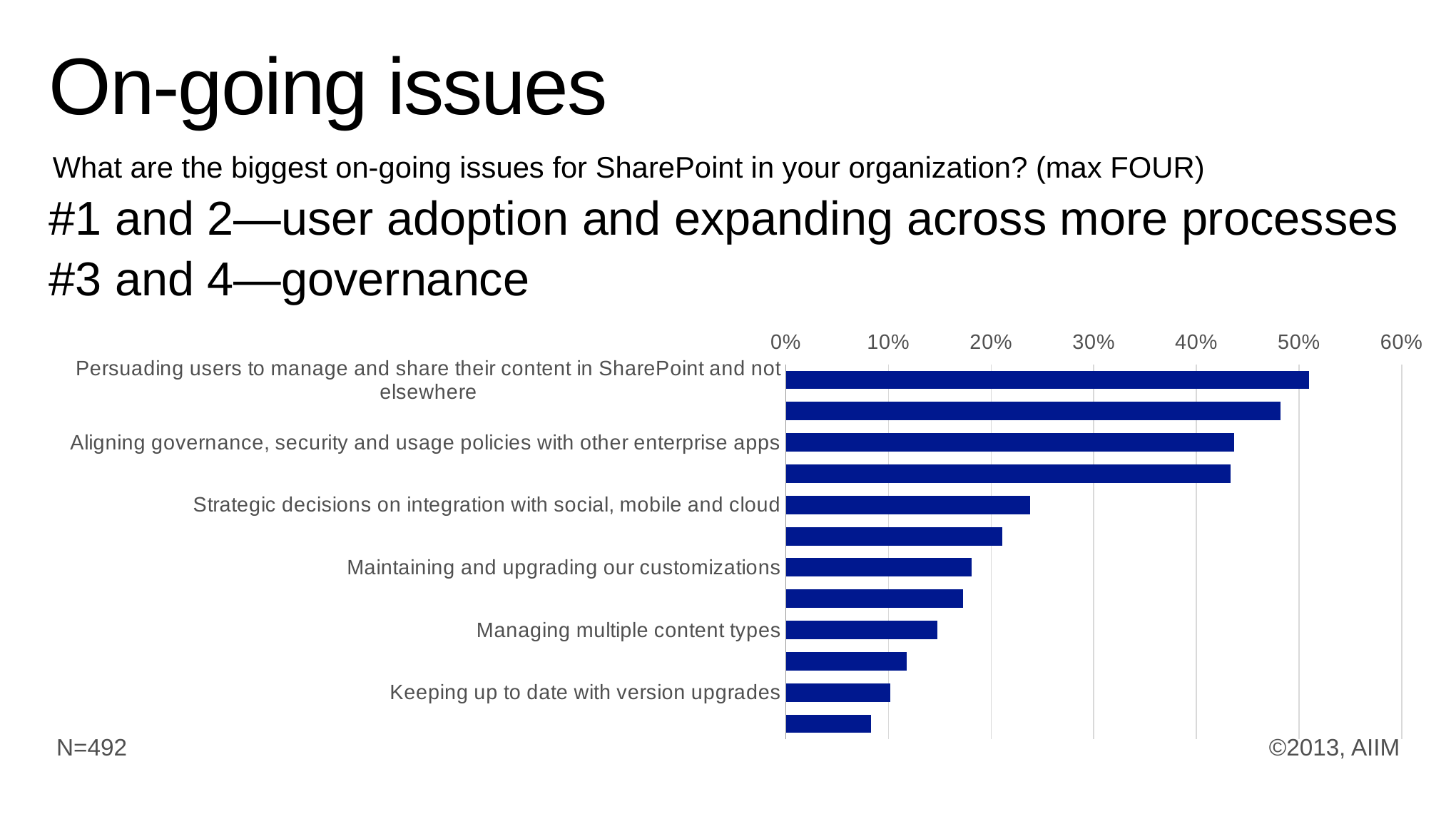

# On-going issues
What are the biggest on-going issues for SharePoint in your organization? (max FOUR)
#1 and 2—user adoption and expanding across more processes
#3 and 4—governance

### Chart

| Category |  |
|---|---|
| Persuading users to manage and share their content in SharePoint and not elsewhere | 0.51 |
| Expanding the use of SharePoint for more business processes | 0.482 |
| Aligning governance, security and usage policies with other enterprise apps | 0.437 |
| Achieving uniformity of classification and metadata structures | 0.433 |
| Strategic decisions on integration with social, mobile and cloud | 0.238 |
| The user interface is still difficult | 0.211 |
| Maintaining and upgrading our customizations | 0.181 |
| Managing rapidly increasing storage volumes | 0.173 |
| Managing multiple content types | 0.148 |
| It’s too complex to manage and enhance | 0.118 |
| Keeping up to date with version upgrades | 0.102 |
| All of the above | 0.083 |
N=492
©2013, AIIM